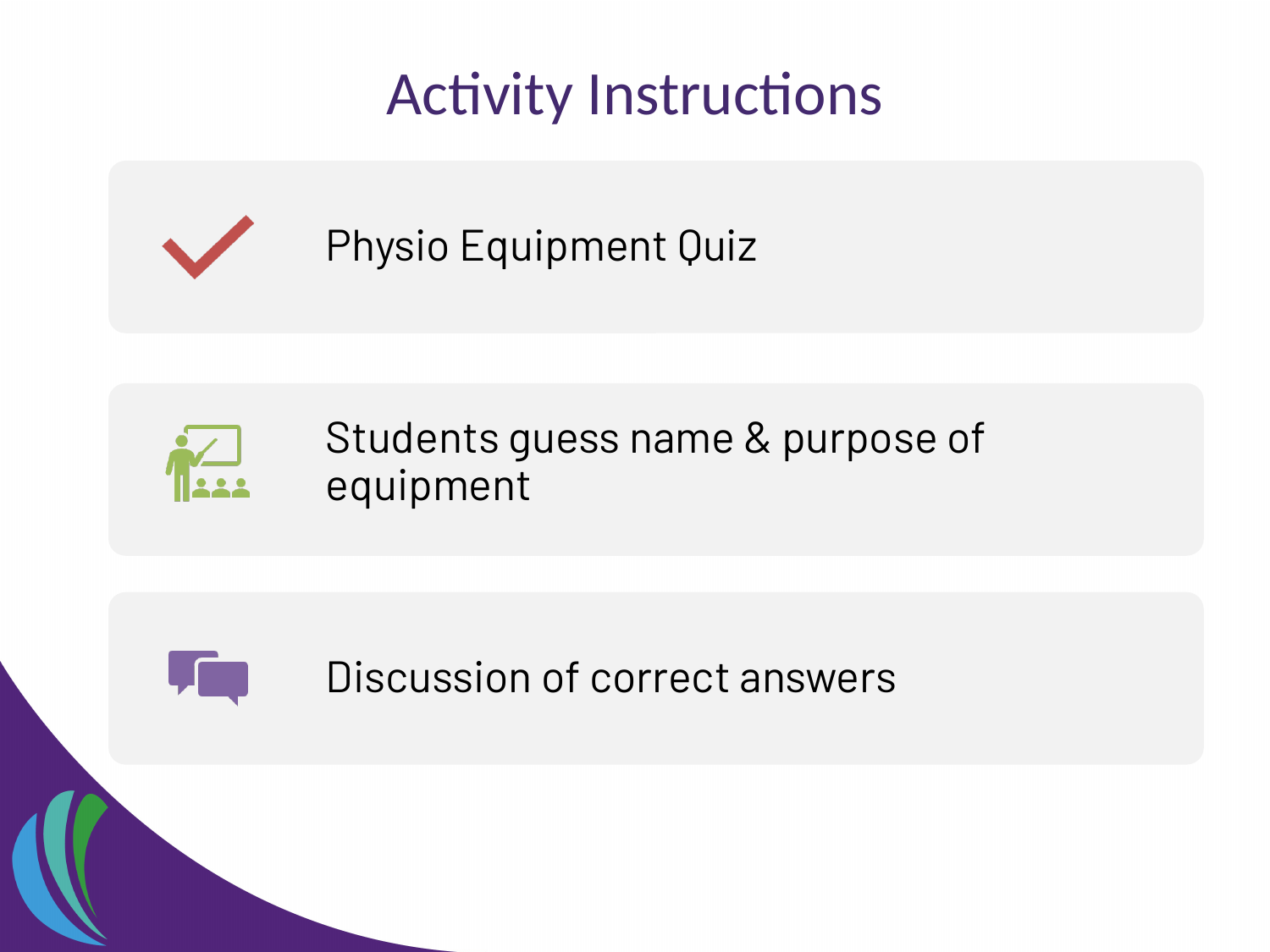

# Activity Instructions
Physio Equipment Quiz
Students guess name & purpose of equipment
Discussion of correct answers